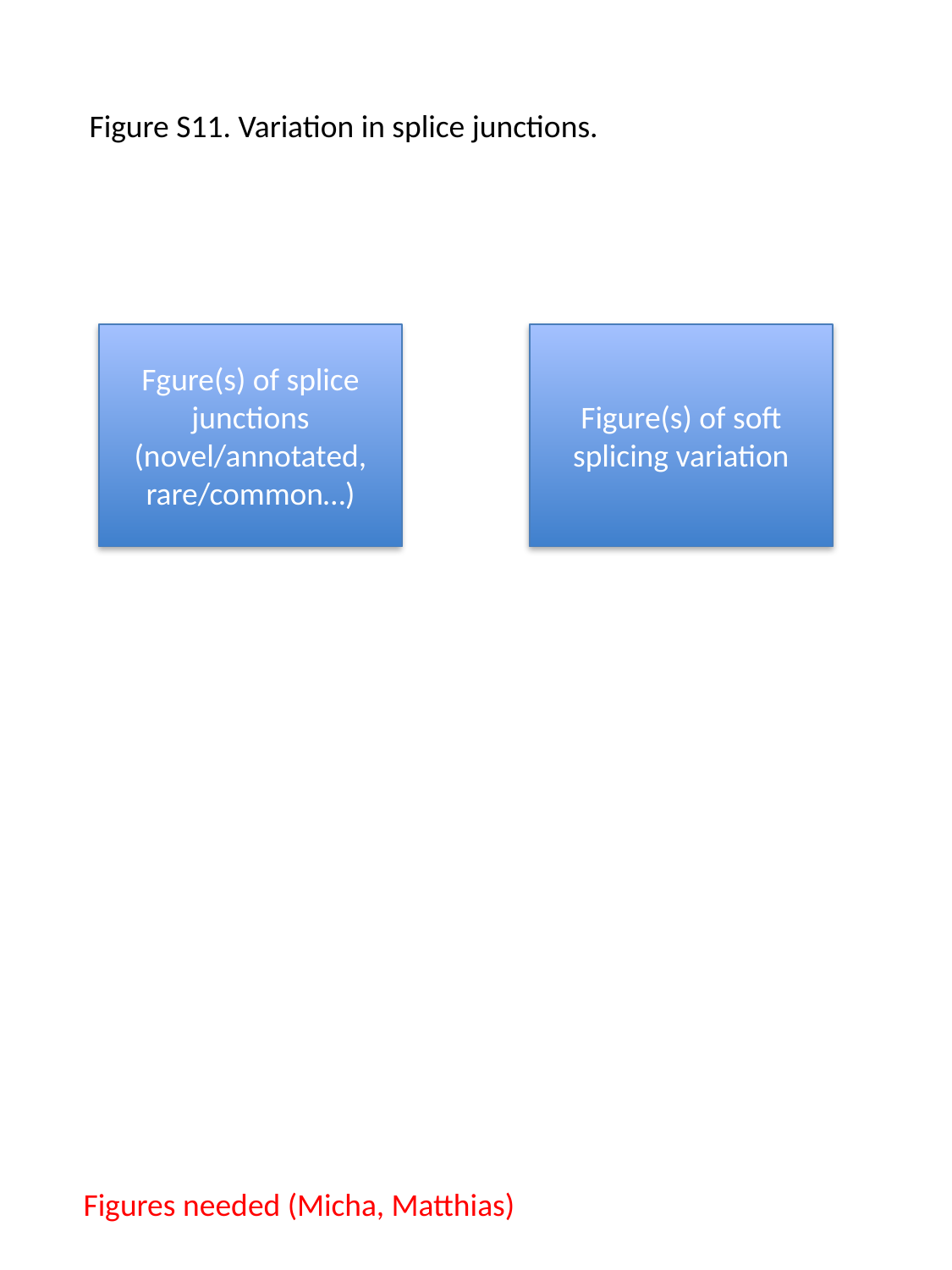

Figure S11. Variation in splice junctions.
Fgure(s) of splice junctions (novel/annotated, rare/common…)
Figure(s) of soft splicing variation
Figures needed (Micha, Matthias)